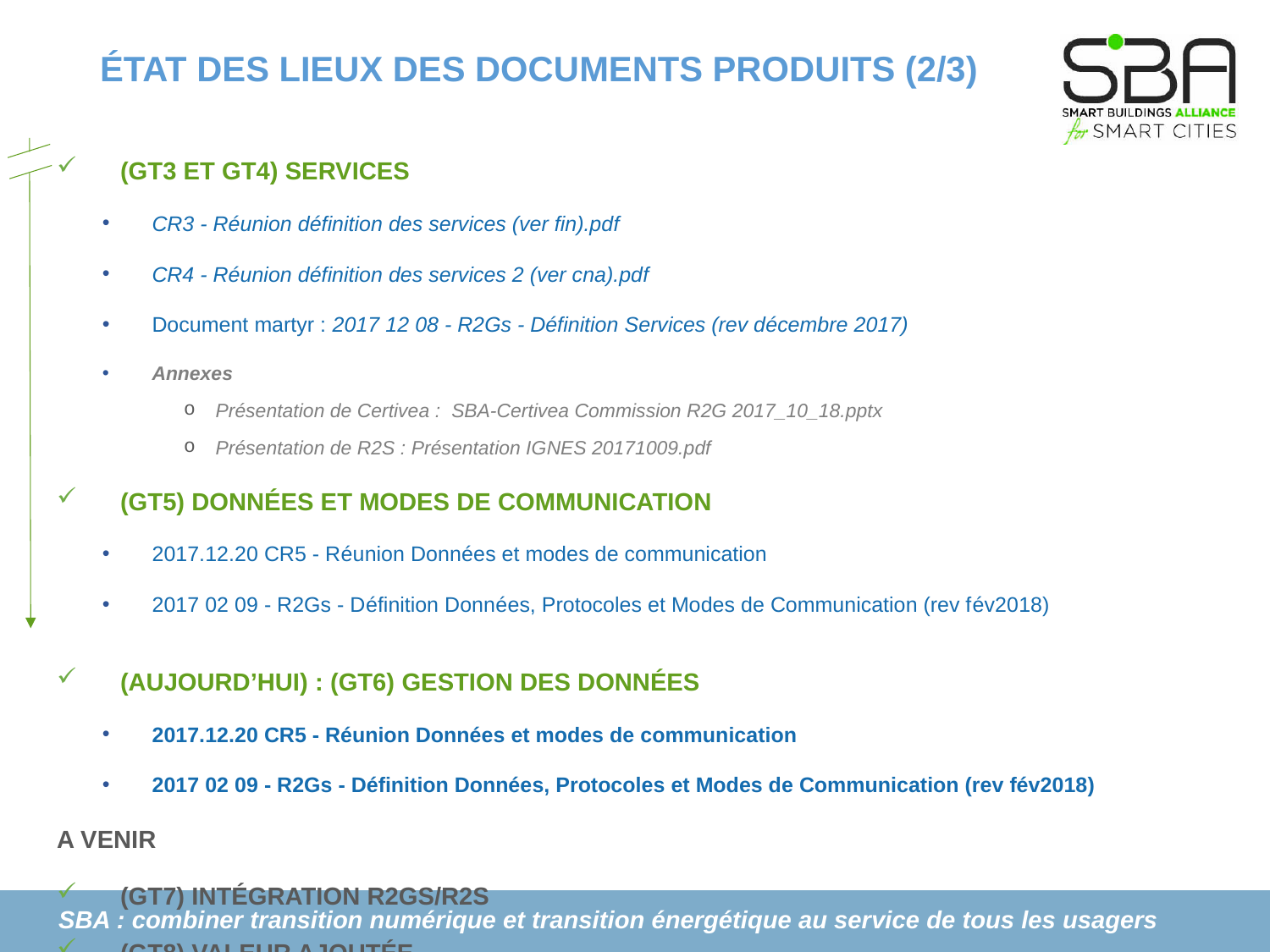

# ÉTAT DES LIEUX DES DOCUMENTS PRODUITS (2/3)

(GT3 et GT4) Services
CR3 - Réunion définition des services (ver fin).pdf
CR4 - Réunion définition des services 2 (ver cna).pdf
Document martyr : 2017 12 08 - R2Gs - Définition Services (rev décembre 2017)
Annexes
Présentation de Certivea :  SBA-Certivea Commission R2G 2017_10_18.pptx
Présentation de R2S : Présentation IGNES 20171009.pdf
(GT5) Données et modes de communication
2017.12.20 CR5 - Réunion Données et modes de communication
2017 02 09 - R2Gs - Définition Données, Protocoles et Modes de Communication (rev fév2018)
(Aujourd’hui) : (GT6) Gestion des données
2017.12.20 CR5 - Réunion Données et modes de communication
2017 02 09 - R2Gs - Définition Données, Protocoles et Modes de Communication (rev fév2018)
A venir
(GT7) Intégration R2Gs/R2S
(GT8) Valeur ajoutée